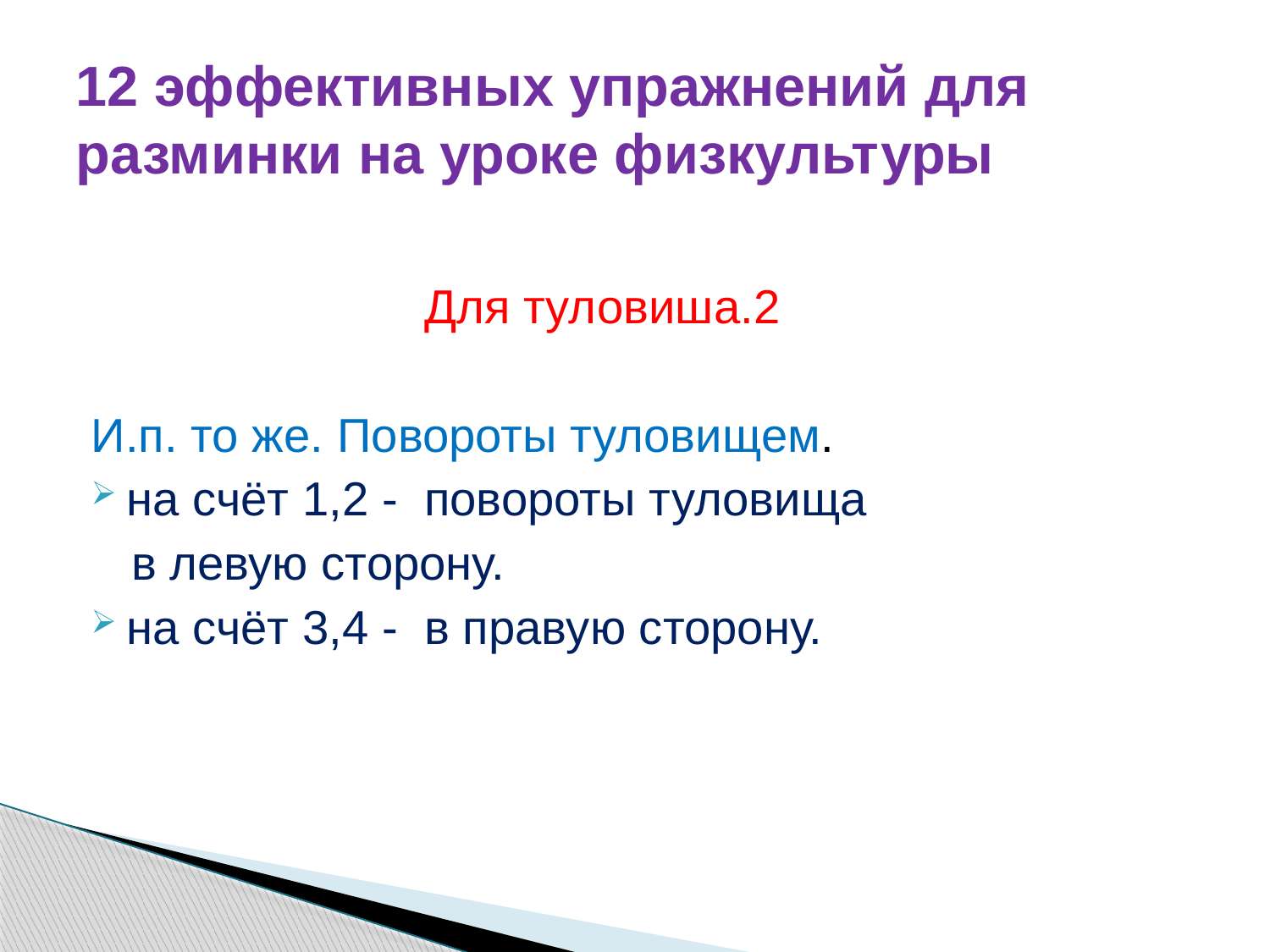

# 12 эффективных упражнений для разминки на уроке физкультуры

                         Для туловиша.2

И.п. то же. Повороты туловищем.
на счёт 1,2 -  повороты туловища
   в левую сторону.
на счёт 3,4 -  в правую сторону.